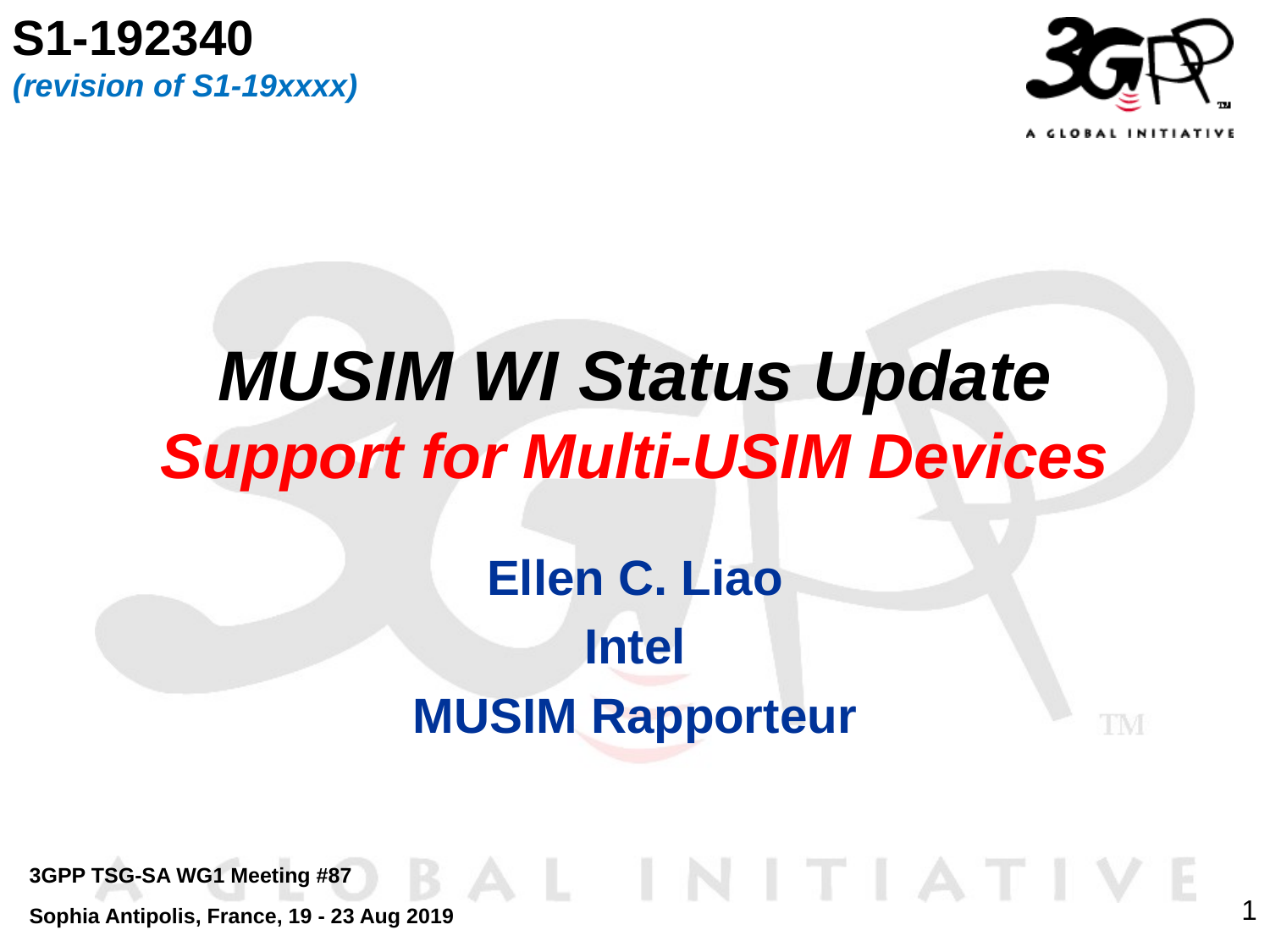

S1-192340
(revision of S1-19xxxx)
# MUSIM WI Status Update Support for Multi-USIM Devices
Ellen C. Liao
Intel
MUSIM Rapporteur
3GPP TSG-SA WG1 Meeting #87
Sophia Antipolis, France, 19 - 23 Aug 2019
1